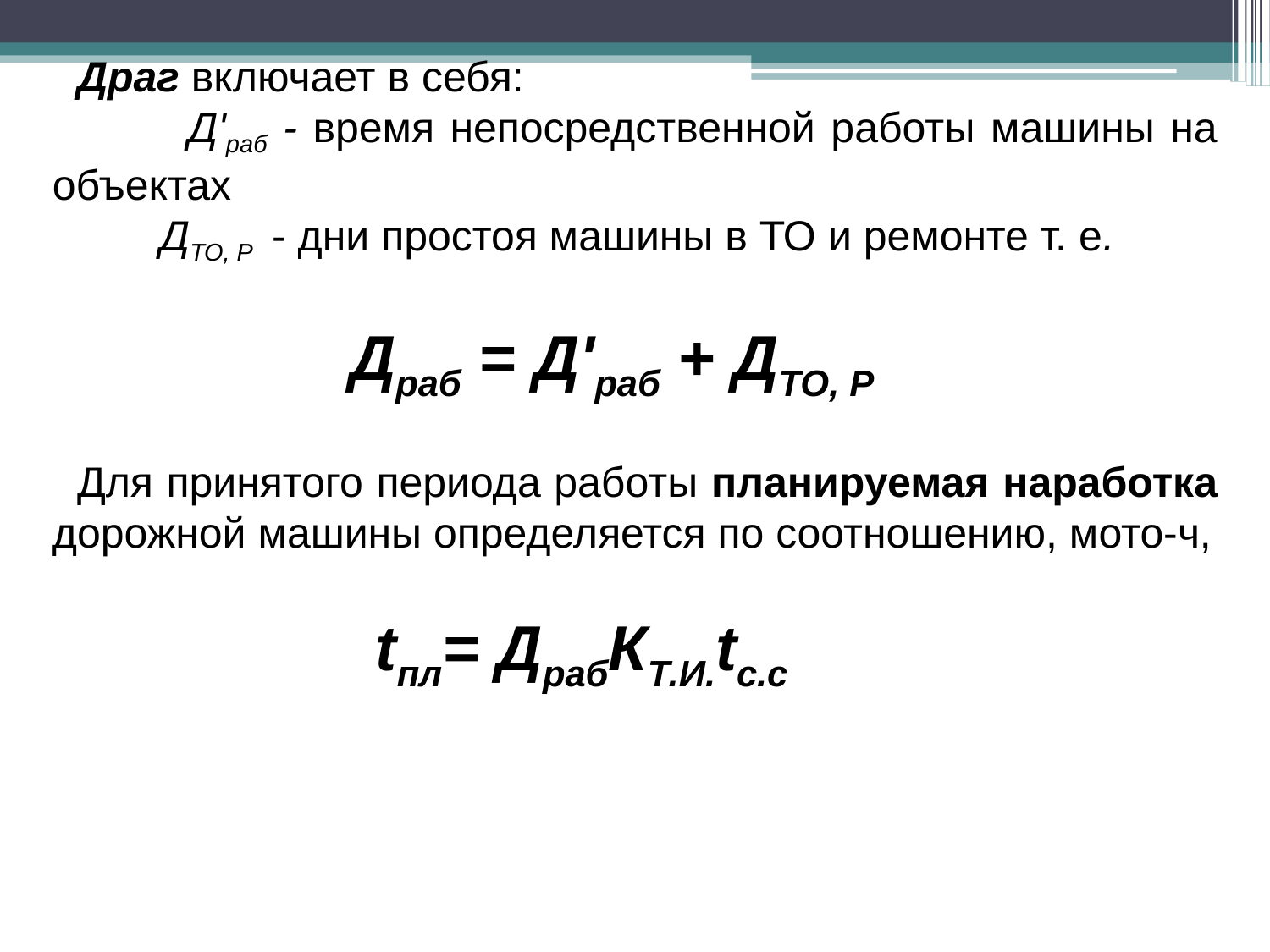

Драг включает в себя:
       Д'раб - время непосредственной работы машины на объектах
       ДТО, Р  - дни простоя машины в ТО и ремонте т. е.

                       Драб = Д'раб + ДТО, Р

Для принятого периода работы планируемая наработка дорожной машины определяется по соотношению, мото-ч,

                 tпл= ДрабКТ.И.tс.с